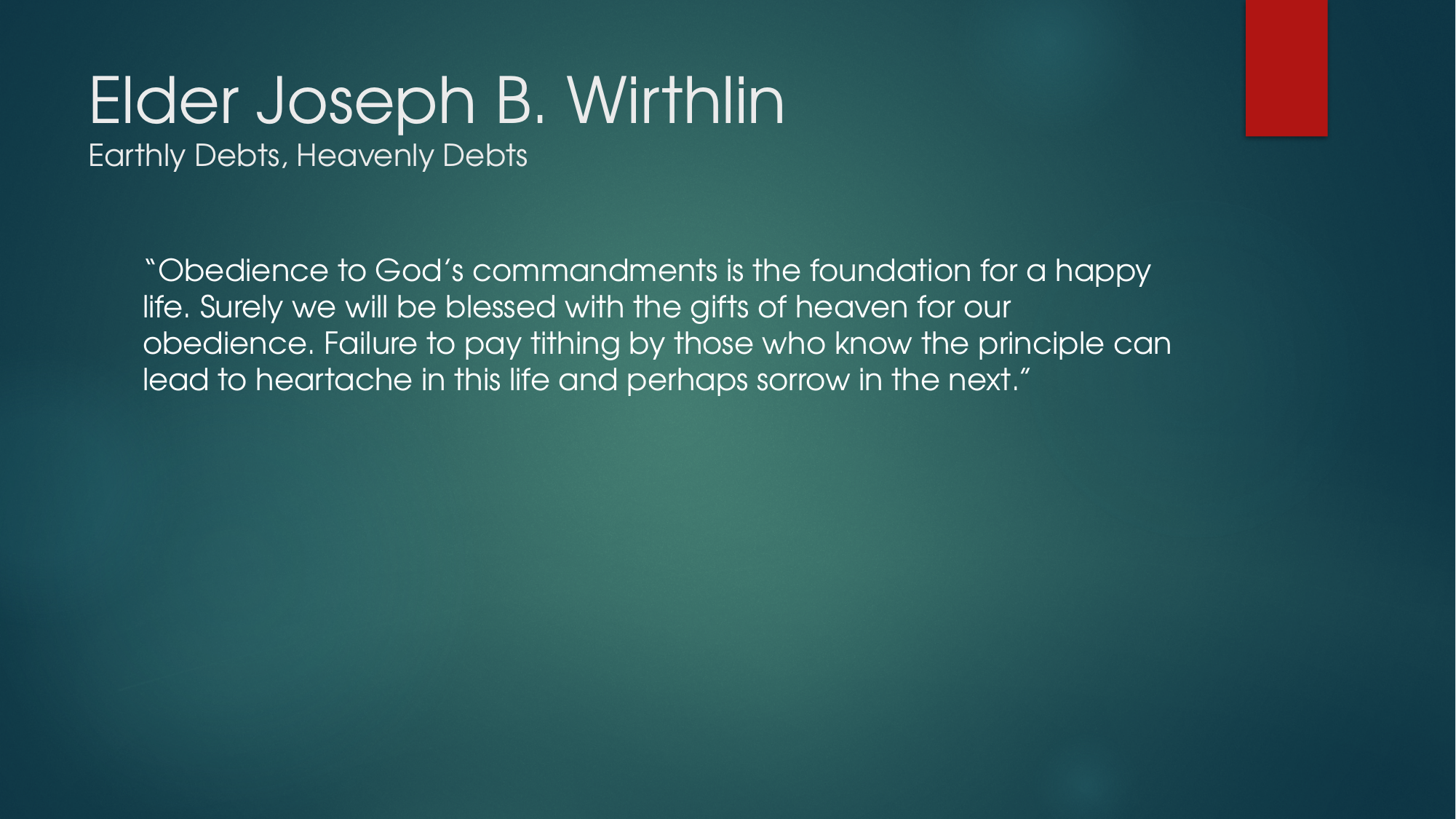

# Elder Joseph B. Wirthlin Earthly Debts, Heavenly Debts
“Obedience to God’s commandments is the foundation for a happy life. Surely we will be blessed with the gifts of heaven for our obedience. Failure to pay tithing by those who know the principle can lead to heartache in this life and perhaps sorrow in the next.”